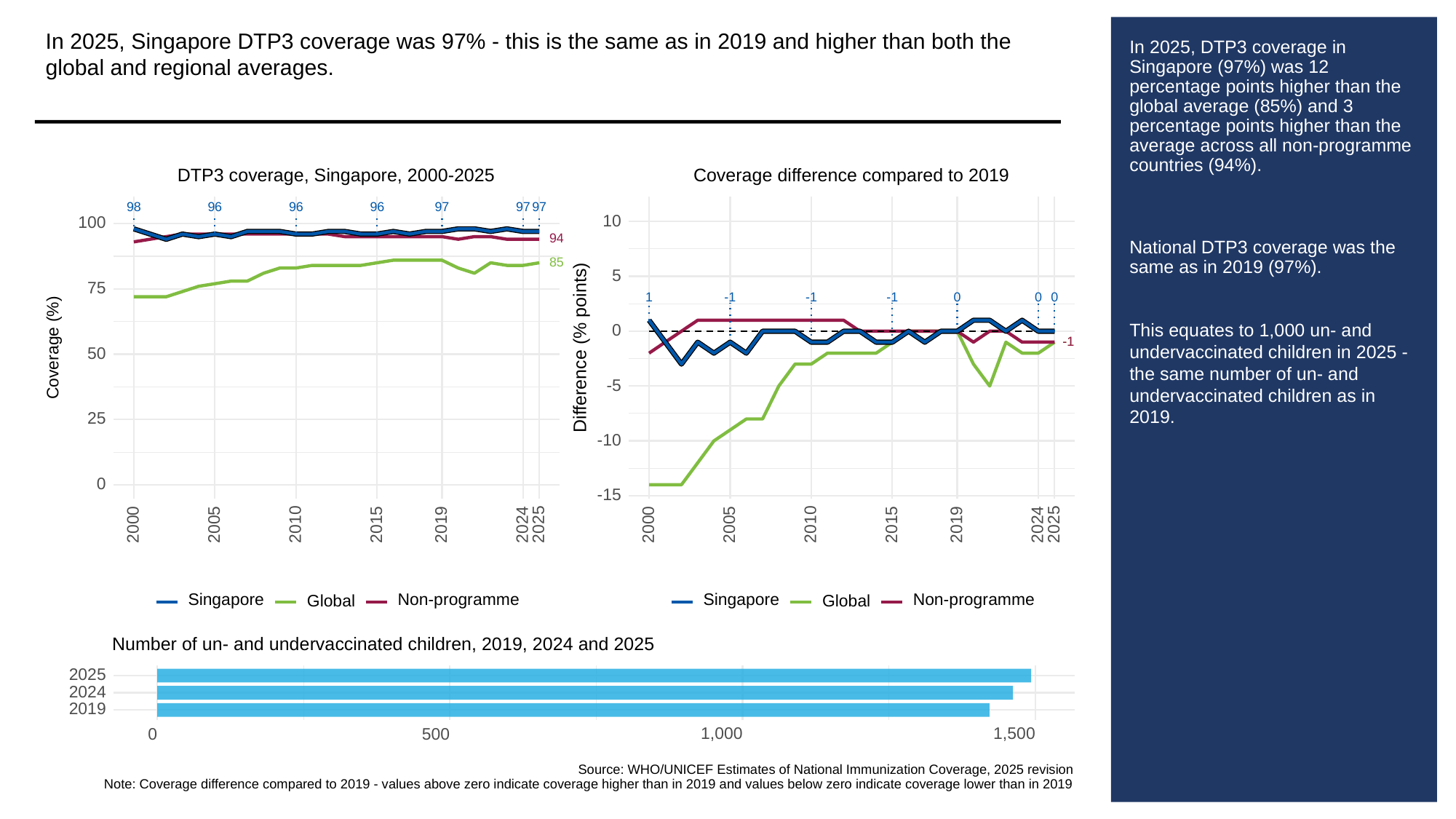

In 2025, Singapore DTP3 coverage was 97% - this is the same as in 2019 and higher than both the global and regional averages.
# In 2025, DTP3 coverage in Singapore (97%) was 12 percentage points higher than the global average (85%) and 3 percentage points higher than the average across all non-programme countries (94%).

National DTP3 coverage was the same as in 2019 (97%).

This equates to 1,000 un- and undervaccinated children in 2025 - the same number of un- and undervaccinated children as in 2019.

DTP3 coverage, Singapore, 2000-2025
Coverage difference compared to 2019

98
96
96
96
97
97
97
10
100

94

85

5

75

0
0
0
1
-1
-1
-1

0

-1
-1
Difference (% points)
Coverage (%)
50

-5

25

-10

0

-15

2000
2005
2010
2015
2019
2024
2025
2000
2005
2010
2015
2019
2024
2025
Singapore
Singapore
Non-programme
Non-programme
Global
Global

Number of un- and undervaccinated children, 2019, 2024 and 2025

2025

2024

2019

1,000
1,500
0
500
Source: WHO/UNICEF Estimates of National Immunization Coverage, 2025 revision
Note: Coverage difference compared to 2019 - values above zero indicate coverage higher than in 2019 and values below zero indicate coverage lower than in 2019